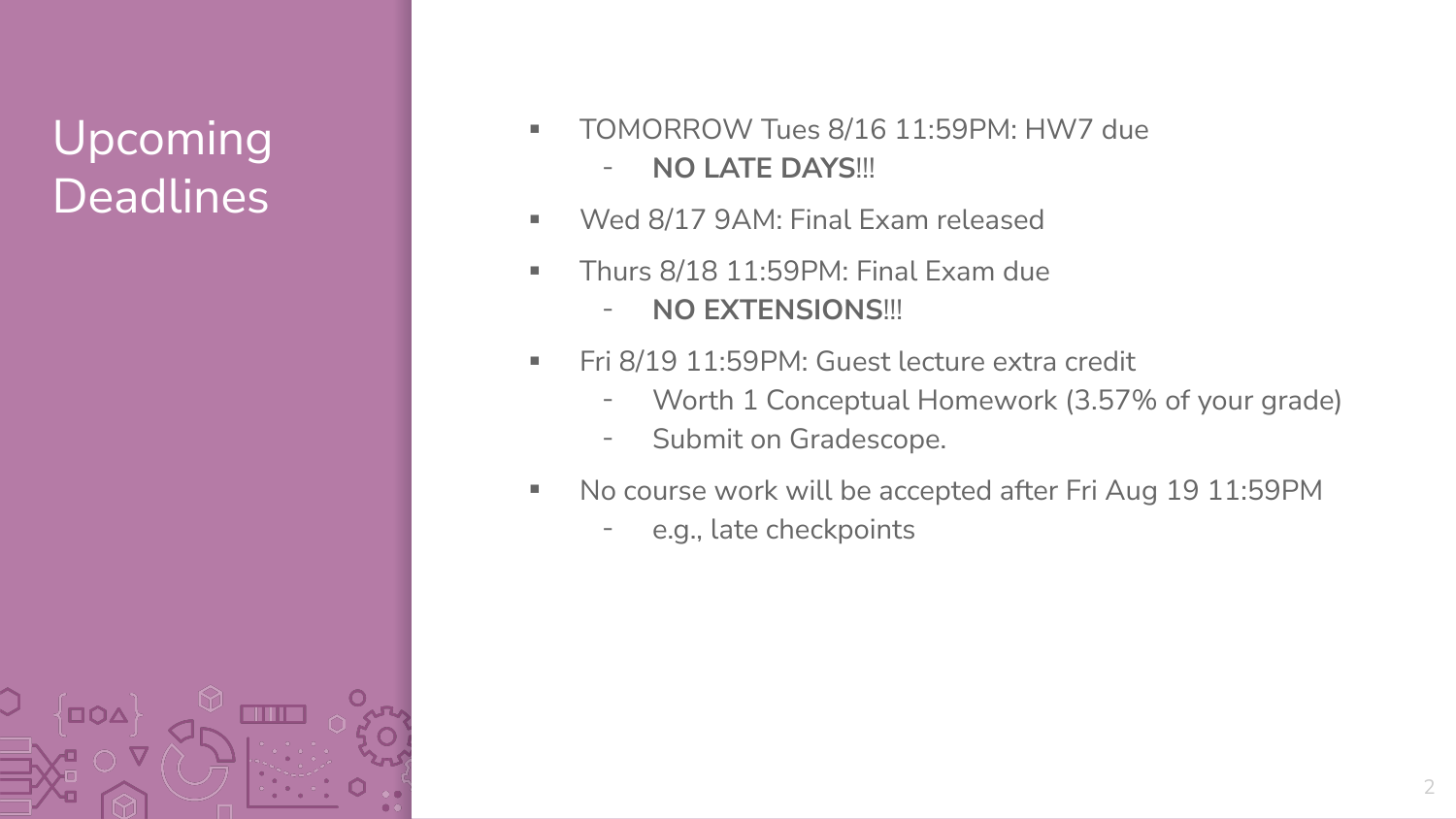

# Upcoming Deadlines
TOMORROW Tues 8/16 11:59PM: HW7 due
NO LATE DAYS!!!
Wed 8/17 9AM: Final Exam released
Thurs 8/18 11:59PM: Final Exam due
NO EXTENSIONS!!!
Fri 8/19 11:59PM: Guest lecture extra credit
Worth 1 Conceptual Homework (3.57% of your grade)
Submit on Gradescope.
No course work will be accepted after Fri Aug 19 11:59PM
e.g., late checkpoints
2